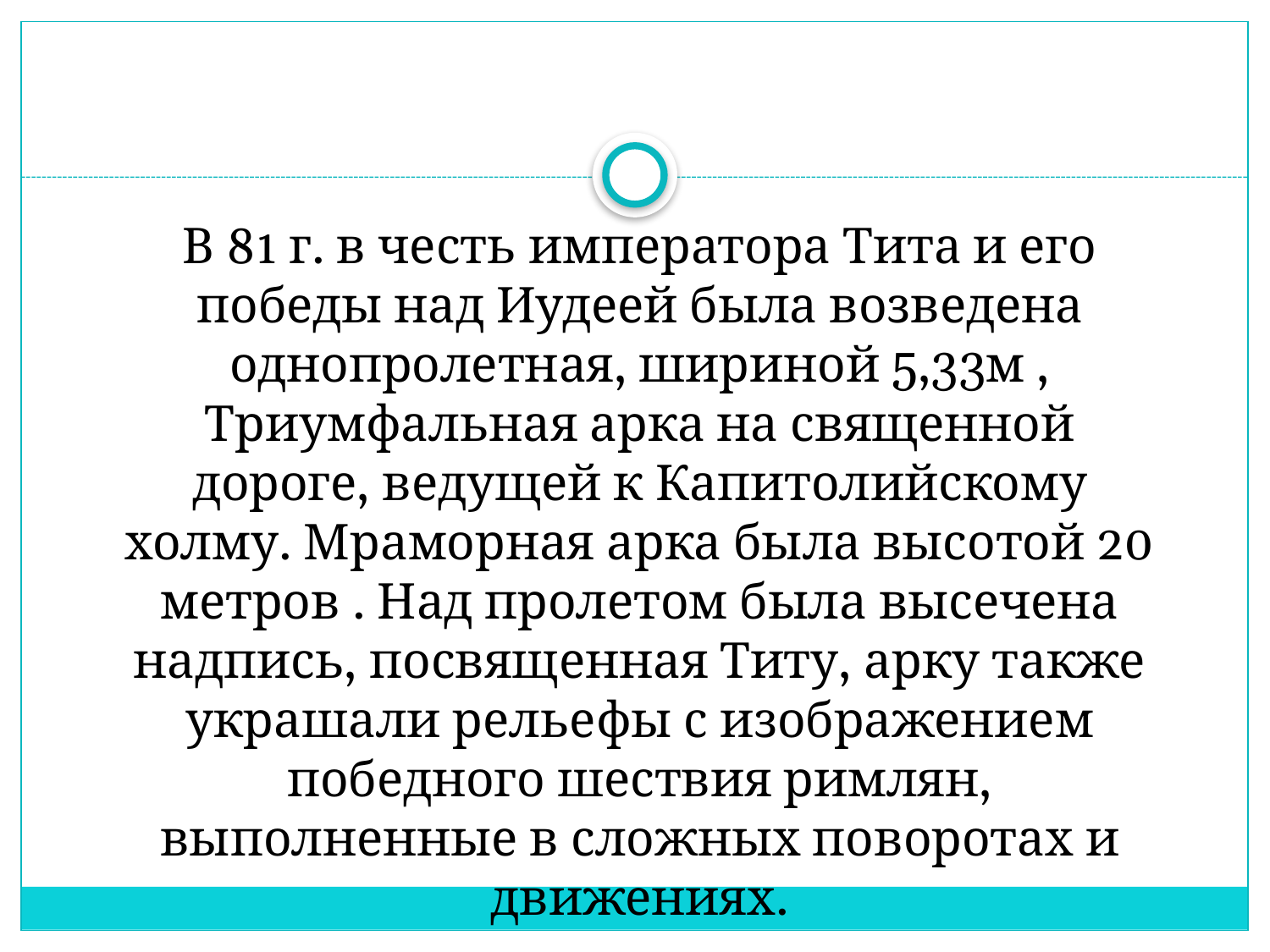

В 81 г. в честь императора Тита и его победы над Иудеей была возведена однопролетная, шириной 5,33м , Триумфальная арка на священной дороге, ведущей к Капитолийскому холму. Мраморная арка была высотой 20 метров . Над пролетом была высечена надпись, посвященная Титу, арку также украшали рельефы с изображением победного шествия римлян, выполненные в сложных поворотах и движениях.